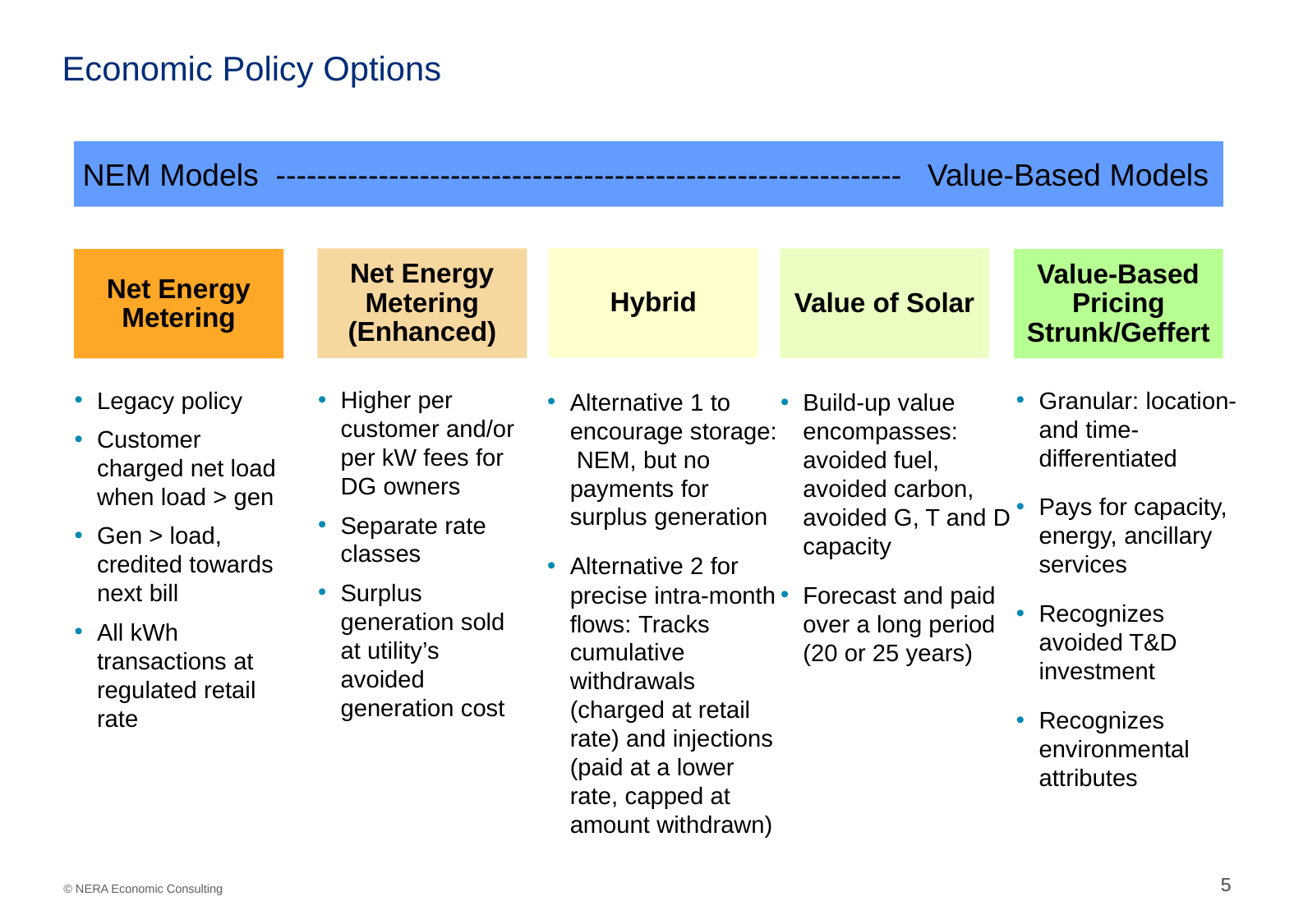

# Economic Policy Options
 NEM Models  -------------------------------------------------------------   Value-Based Models
Hybrid
Net Energy Metering (Enhanced)
Value of Solar
Net Energy Metering
Value-Based Pricing
Strunk/Geffert
Higher per customer and/or per kW fees for DG owners
Separate rate classes
Surplus generation sold at utility’s avoided generation cost

Legacy policy
Customer charged net load when load > gen
Gen > load, credited towards next bill
All kWh transactions at regulated retail rate

Granular: location- and time-differentiated
Pays for capacity, energy, ancillary services
Recognizes avoided T&D investment
Recognizes environmental attributes
Alternative 1 to encourage storage:  NEM, but no payments for surplus generation
Alternative 2 for precise intra-month flows: Tracks cumulative withdrawals (charged at retail rate) and injections (paid at a lower rate, capped at amount withdrawn)

Build-up value encompasses: avoided fuel, avoided carbon, avoided G, T and D capacity
Forecast and paid over a long period (20 or 25 years)